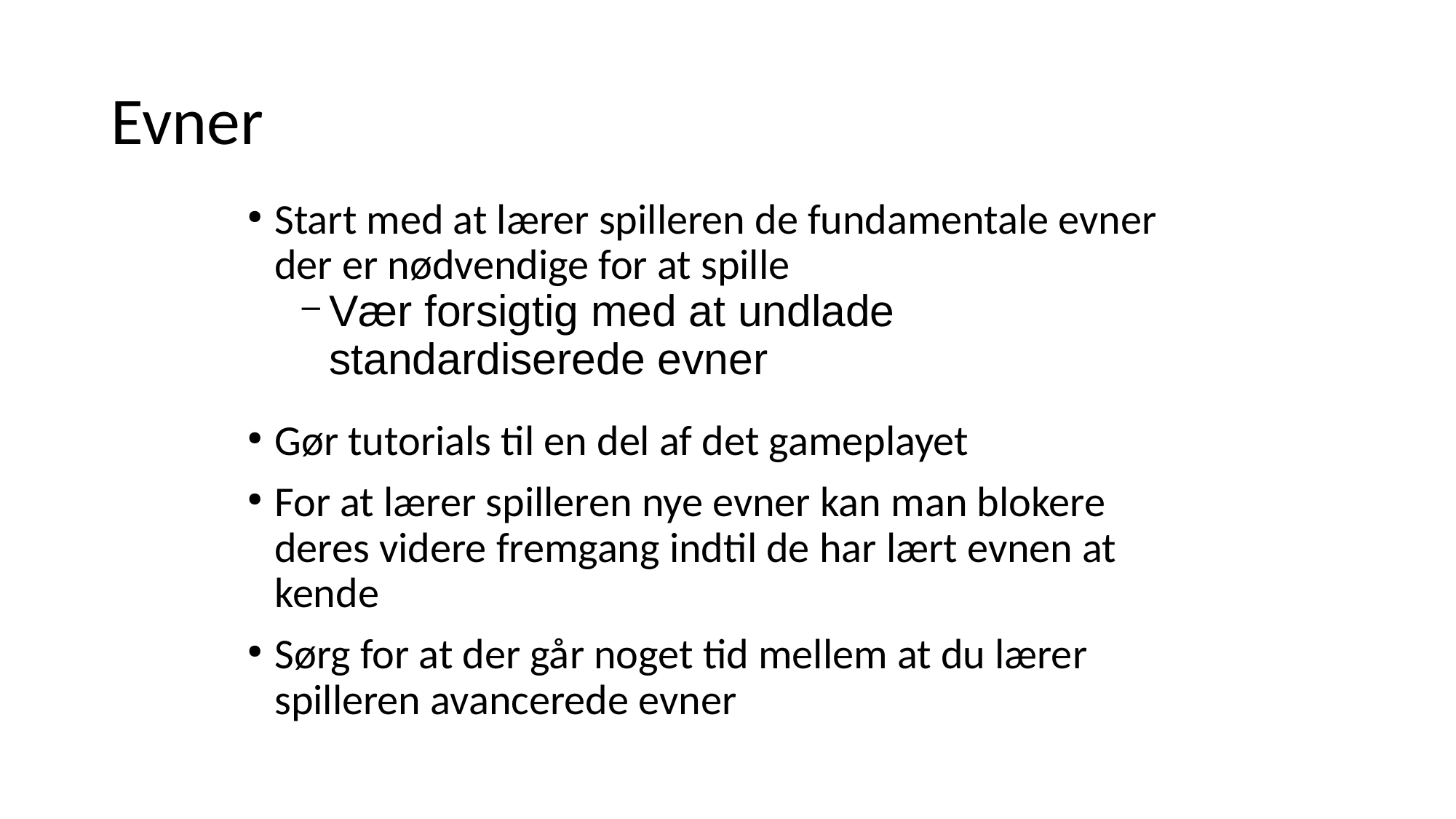

Evner
Start med at lærer spilleren de fundamentale evner der er nødvendige for at spille
Vær forsigtig med at undlade standardiserede evner
Gør tutorials til en del af det gameplayet
For at lærer spilleren nye evner kan man blokere deres videre fremgang indtil de har lært evnen at kende
Sørg for at der går noget tid mellem at du lærer spilleren avancerede evner